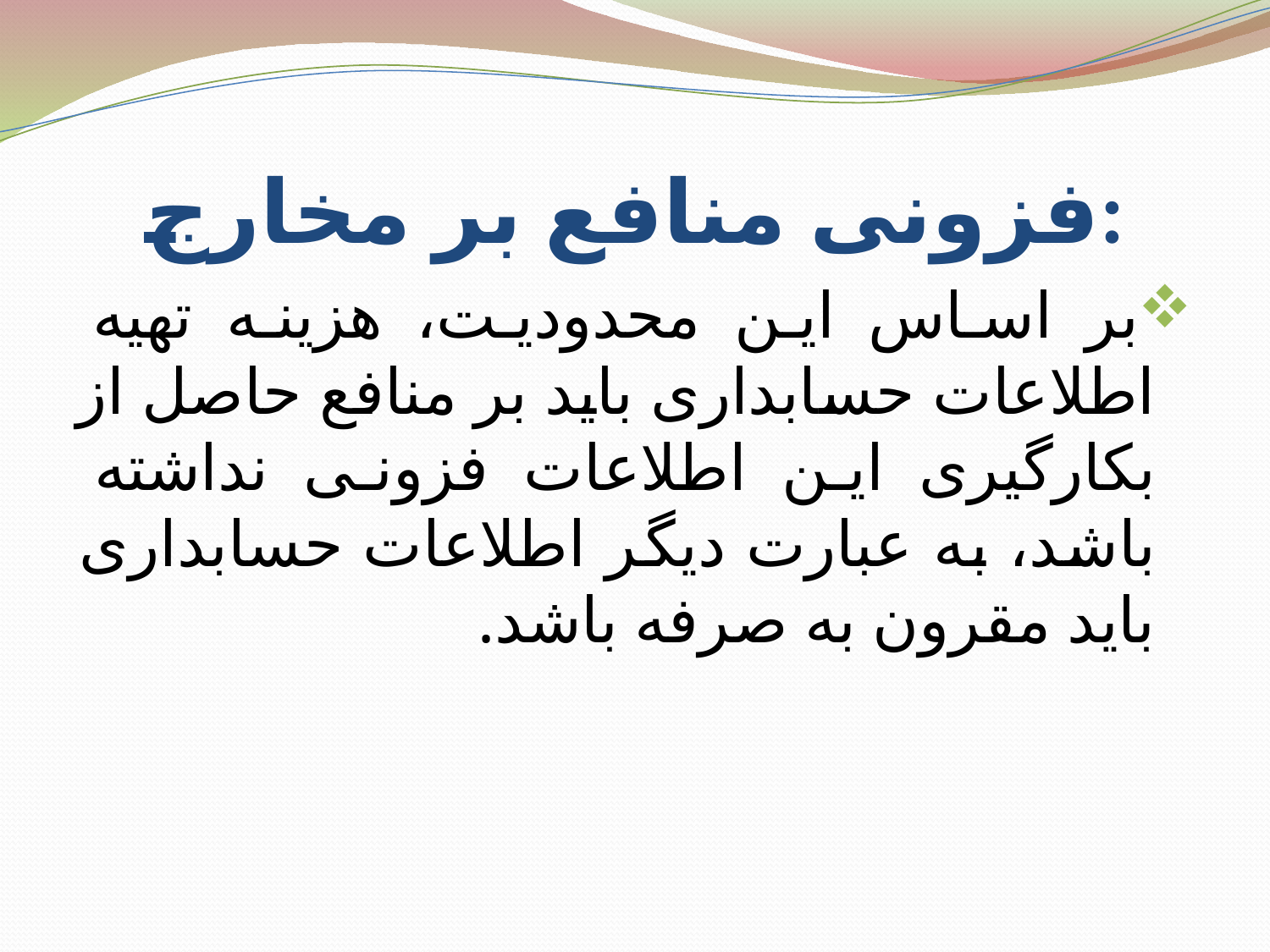

# فزونی منافع بر مخارج:
بر اساس این محدودیت، هزینه تهیه اطلاعات حسابداری باید بر منافع حاصل از بکارگیری این اطلاعات فزونی نداشته باشد، به عبارت دیگر اطلاعات حسابداری باید مقرون به صرفه باشد.